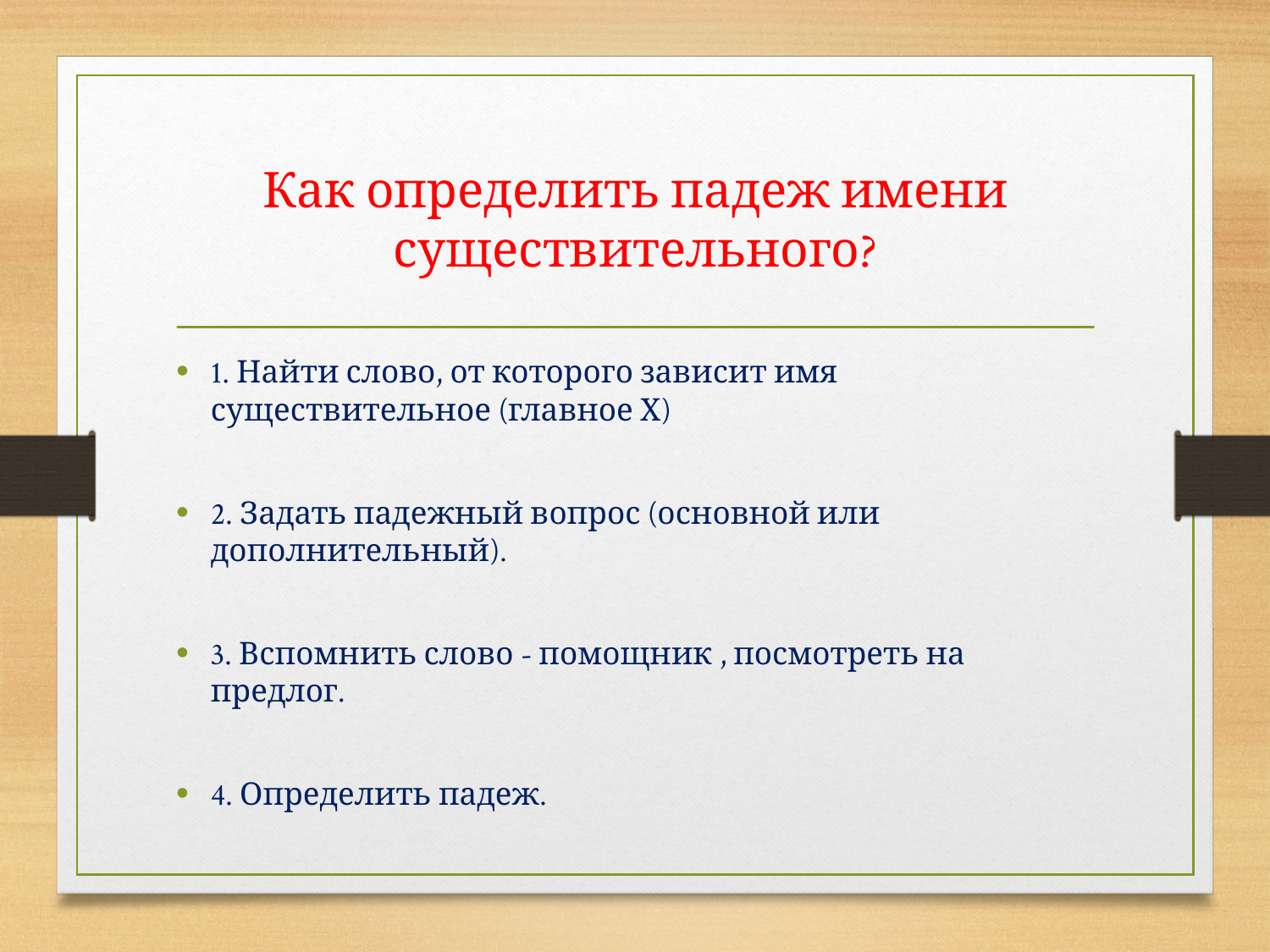

# Как определить падеж имени существительного?
1. Найти слово, от которого зависит имя существительное (главное Х)

2. Задать падежный вопрос (основной или дополнительный).

3. Вспомнить слово - помощник , посмотреть на предлог.

4. Определить падеж.